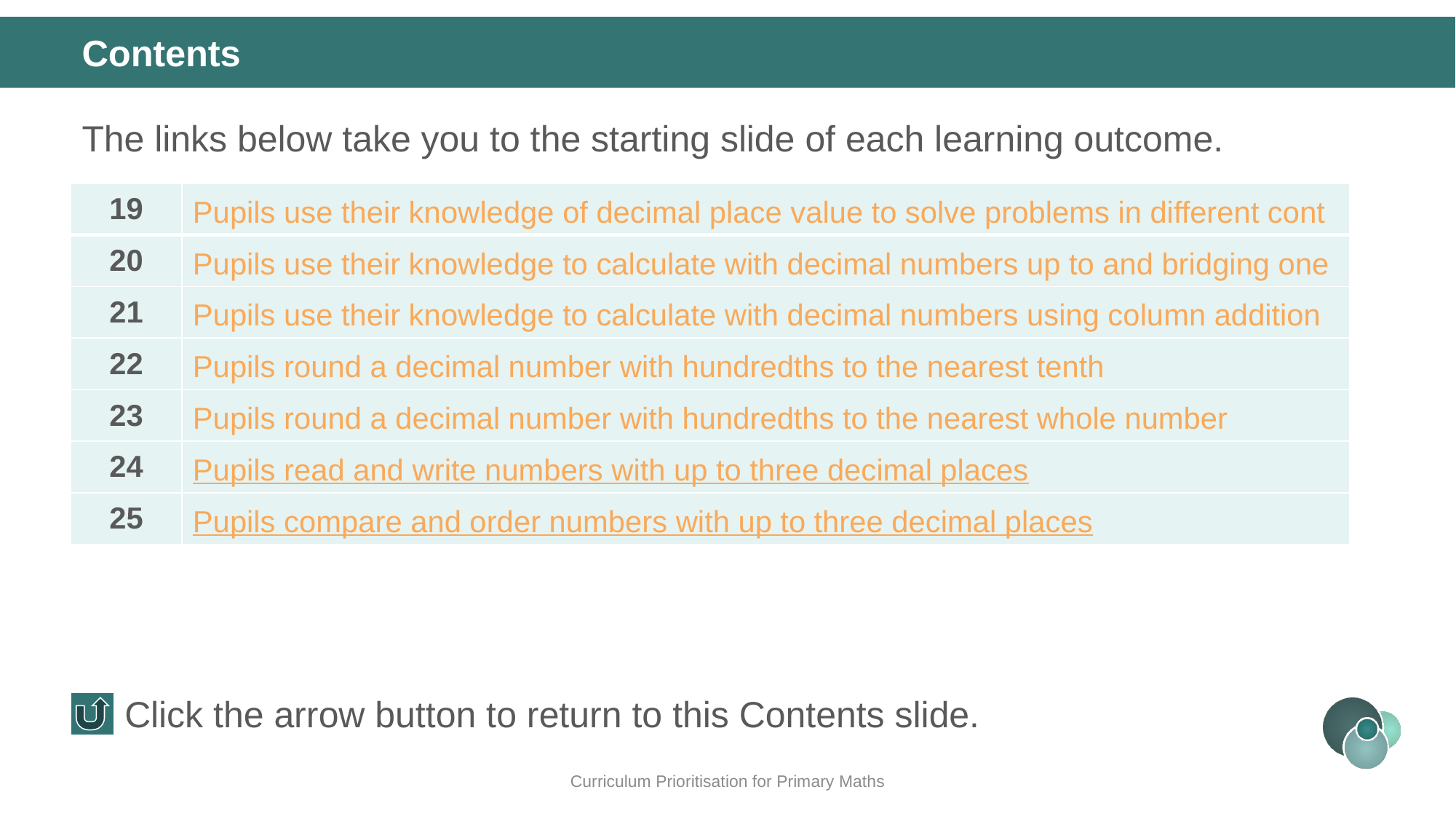

Contents
The links below take you to the starting slide of each learning outcome.
| 19 | Pupils use their knowledge of decimal place value to solve problems in different contexts |
| --- | --- |
| 20 | Pupils use their knowledge to calculate with decimal numbers up to and bridging one tenth |
| 21 | Pupils use their knowledge to calculate with decimal numbers using column addition and subtraction |
| 22 | Pupils round a decimal number with hundredths to the nearest tenth |
| 23 | Pupils round a decimal number with hundredths to the nearest whole number |
| 24 | Pupils read and write numbers with up to three decimal places |
| 25 | Pupils compare and order numbers with up to three decimal places |
Click the arrow button to return to this Contents slide.

Curriculum Prioritisation for Primary Maths